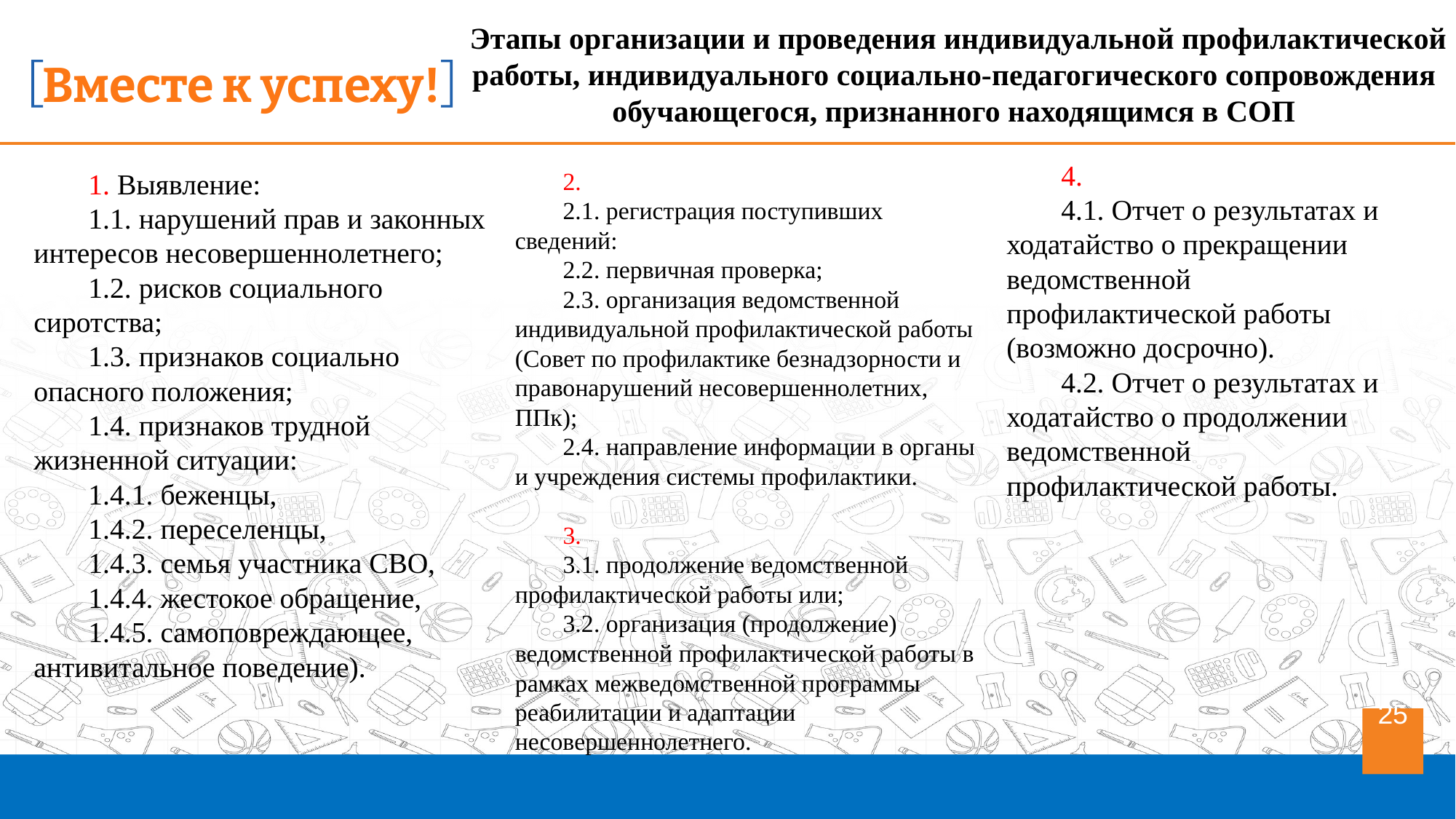

Этапы организации и проведения индивидуальной профилактической работы, индивидуального социально-педагогического сопровождения обучающегося, признанного находящимся в СОП
4.
4.1. Отчет о результатах и ходатайство о прекращении ведомственной профилактической работы (возможно досрочно).
4.2. Отчет о результатах и ходатайство о продолжении ведомственной профилактической работы.
2.
2.1. регистрация поступивших сведений:
2.2. первичная проверка;
2.3. организация ведомственной индивидуальной профилактической работы (Совет по профилактике безнадзорности и правонарушений несовершеннолетних, ППк);
2.4. направление информации в органы и учреждения системы профилактики.

3.
3.1. продолжение ведомственной профилактической работы или;
3.2. организация (продолжение) ведомственной профилактической работы в рамках межведомственной программы реабилитации и адаптации несовершеннолетнего.
1. Выявление:
1.1. нарушений прав и законных интересов несовершеннолетнего;
1.2. рисков социального сиротства;
1.3. признаков социально опасного положения;
1.4. признаков трудной жизненной ситуации:
1.4.1. беженцы,
1.4.2. переселенцы,
1.4.3. семья участника СВО,
1.4.4. жестокое обращение,
1.4.5. самоповреждающее, антивитальное поведение).